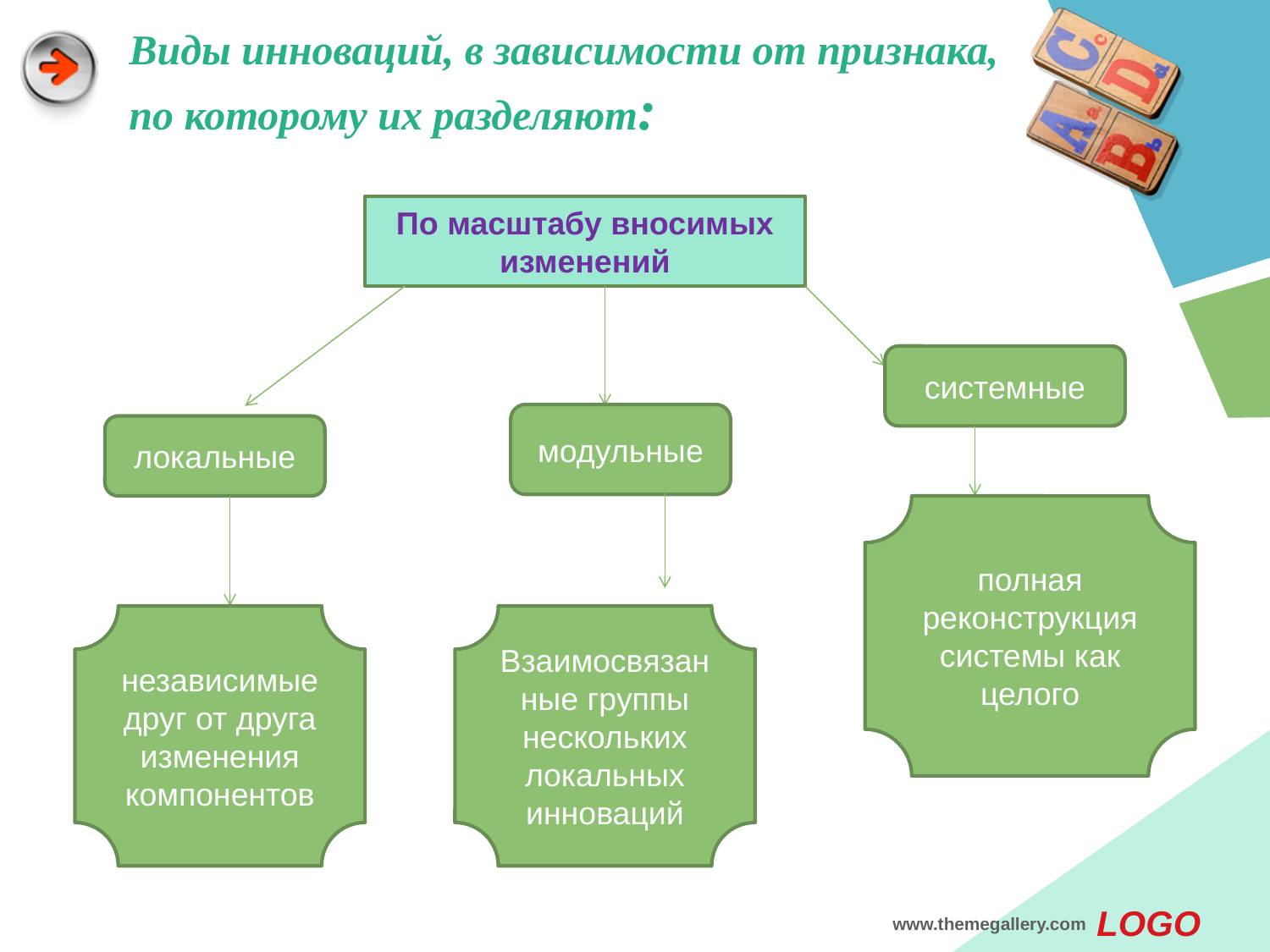

# Виды инноваций, в зависимости от признака, по которому их разделяют:

По масштабу вносимых изменений
системные
модульные
локальные
полная реконструкция системы как целого
независимые друг от друга изменения компонентов
Взаимосвязанные группы нескольких локальных инноваций
www.themegallery.com